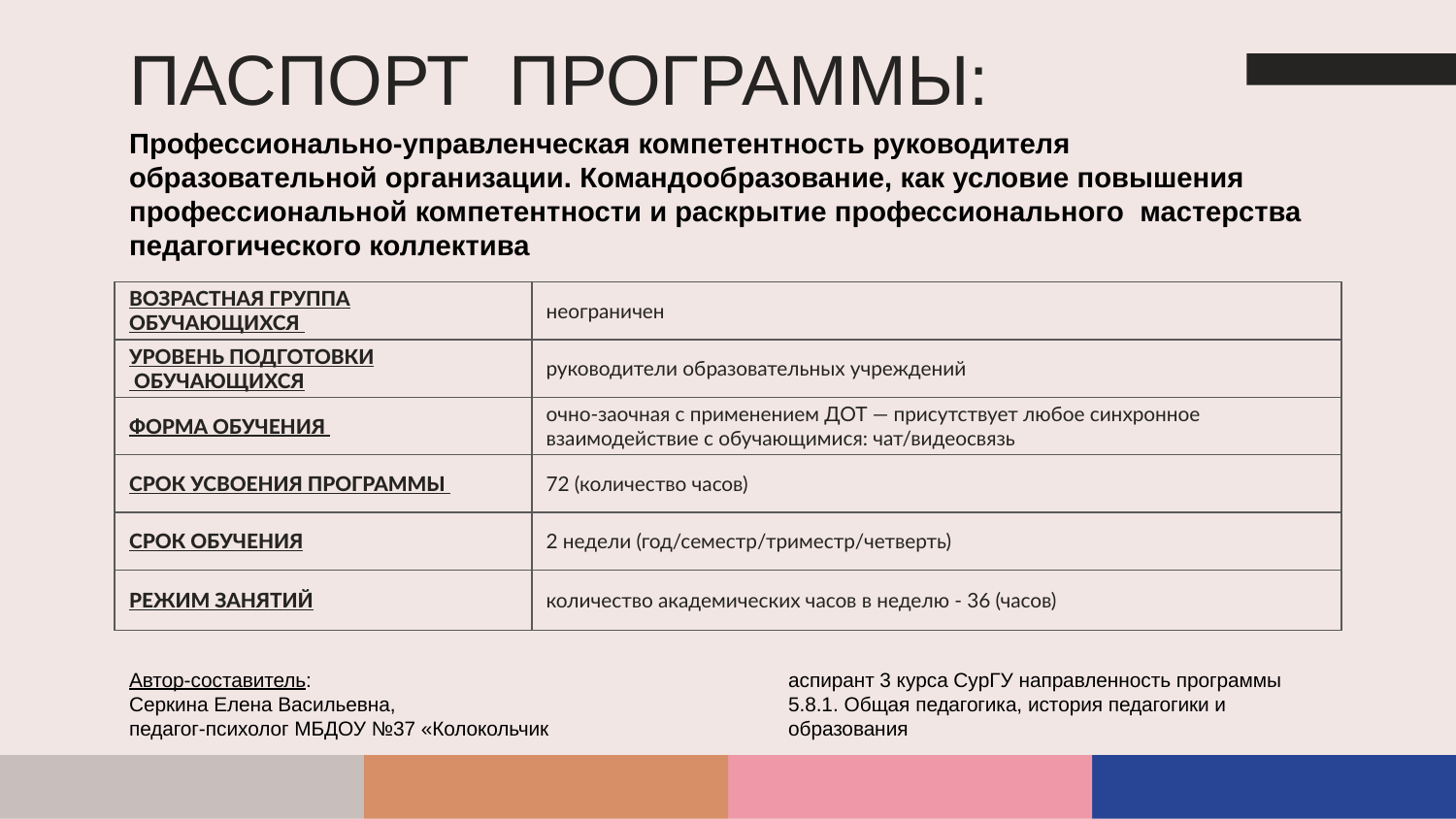

# ПАСПОРТ  ПРОГРАММЫ:
Профессионально-управленческая компетентность руководителя образовательной организации. Командообразование, как условие повышения профессиональной компетентности и раскрытие профессионального  мастерства педагогического коллектива
| ВОЗРАСТНАЯ ГРУППА ОБУЧАЮЩИХСЯ | неограничен |
| --- | --- |
| УРОВЕНЬ ПОДГОТОВКИ ОБУЧАЮЩИХСЯ | руководители образовательных учреждений |
| ФОРМА ОБУЧЕНИЯ | очно-заочная с применением ДОТ — присутствует любое синхронное взаимодействие с обучающимися: чат/видеосвязь |
| CРОК УСВОЕНИЯ ПРОГРАММЫ | 72 (количество часов) |
| CРОК ОБУЧЕНИЯ | 2 недели (год/семестр/триместр/четверть) |
| РЕЖИМ ЗАНЯТИЙ | количество академических часов в неделю - 36 (часов) |
Автор-составитель:
Серкина Елена Васильевна,
педагог-психолог МБДОУ №37 «Колокольчик
аспирант 3 курса СурГУ направленность программы 5.8.1. Общая педагогика, история педагогики и образования